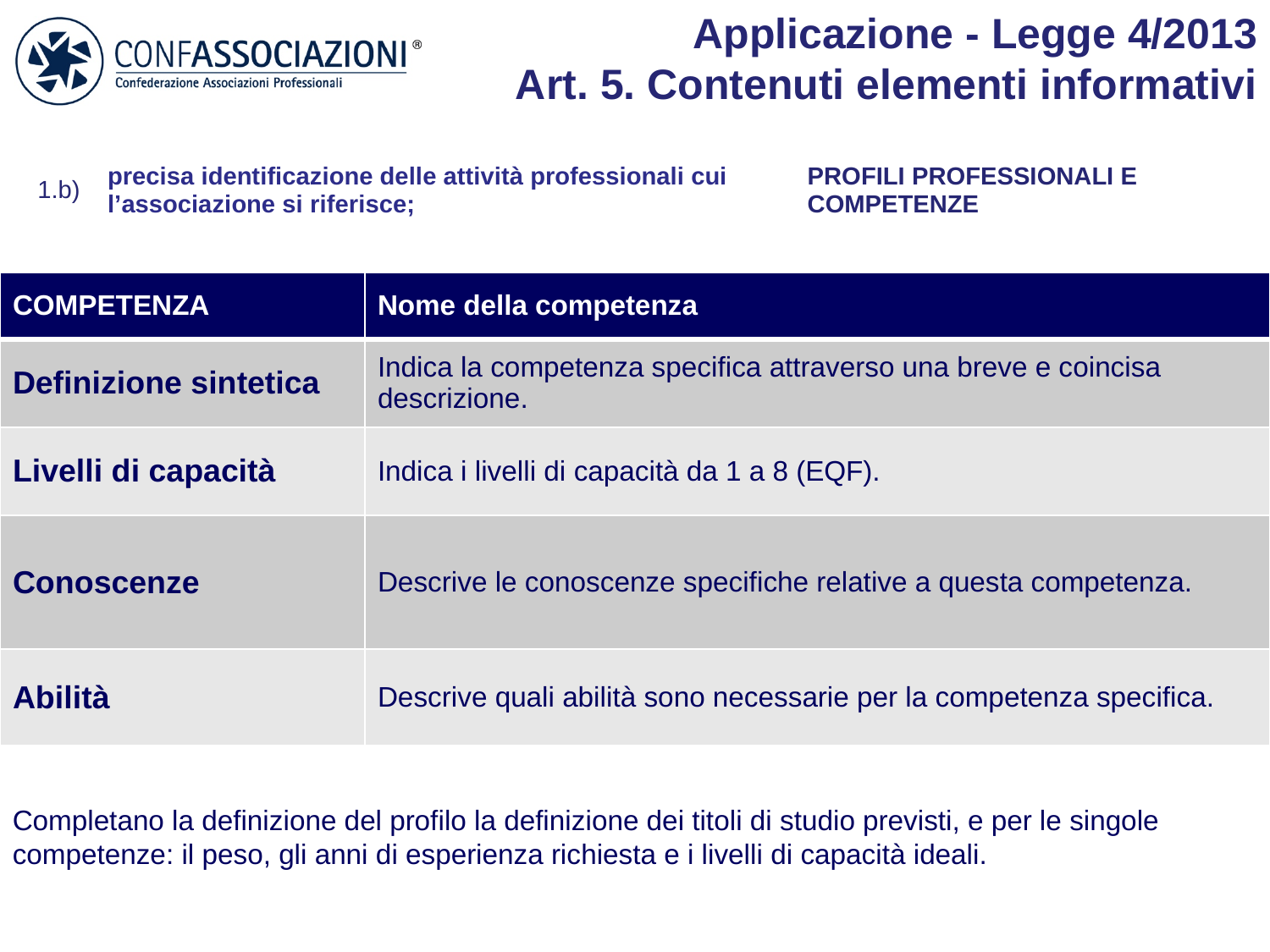

Applicazione - Legge 4/2013
Art. 5. Contenuti elementi informativi
| 1.b) | precisa identificazione delle attività professionali cui l’associazione si riferisce; | PROFILI PROFESSIONALI E COMPETENZE |
| --- | --- | --- |
| COMPETENZA | Nome della competenza |
| --- | --- |
| Definizione sintetica | Indica la competenza specifica attraverso una breve e coincisa descrizione. |
| Livelli di capacità | Indica i livelli di capacità da 1 a 8 (EQF). |
| Conoscenze | Descrive le conoscenze specifiche relative a questa competenza. |
| Abilità | Descrive quali abilità sono necessarie per la competenza specifica. |
Completano la definizione del profilo la definizione dei titoli di studio previsti, e per le singole competenze: il peso, gli anni di esperienza richiesta e i livelli di capacità ideali.